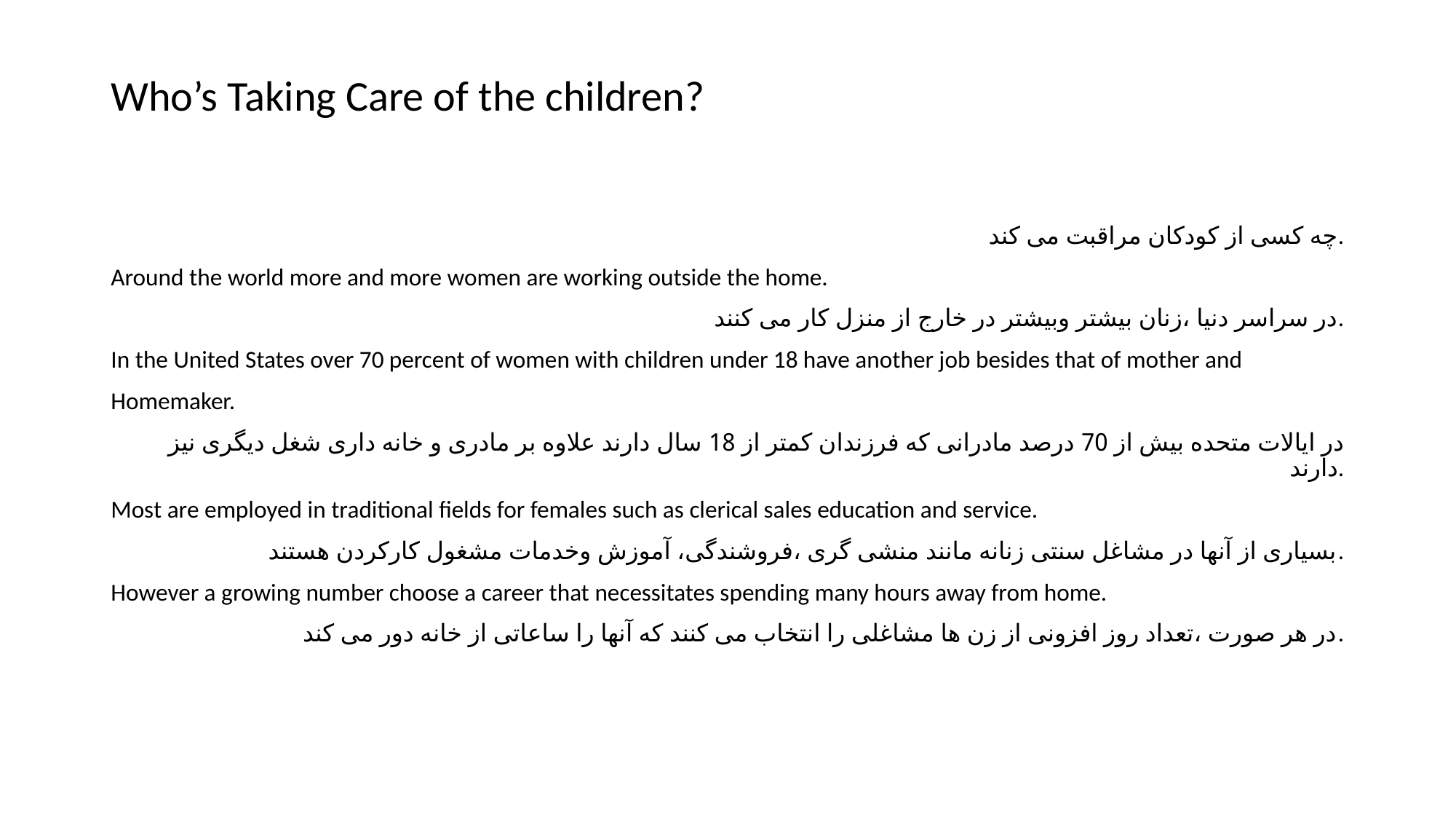

# Who’s Taking Care of the children?
چه کسی از کودکان مراقبت می کند.
Around the world more and more women are working outside the home.
در سراسر دنیا ،زنان بیشتر وبیشتر در خارج از منزل کار می کنند.
In the United States over 70 percent of women with children under 18 have another job besides that of mother and
Homemaker.
در ایالات متحده بیش از 70 درصد مادرانی که فرزندان کمتر از 18 سال دارند علاوه بر مادری و خانه داری شغل دیگری نیز دارند.
Most are employed in traditional fields for females such as clerical sales education and service.
بسیاری از آنها در مشاغل سنتی زنانه مانند منشی گری ،فروشندگی، آموزش وخدمات مشغول کارکردن هستند.
However a growing number choose a career that necessitates spending many hours away from home.
در هر صورت ،تعداد روز افزونی از زن ها مشاغلی را انتخاب می کنند که آنها را ساعاتی از خانه دور می کند.